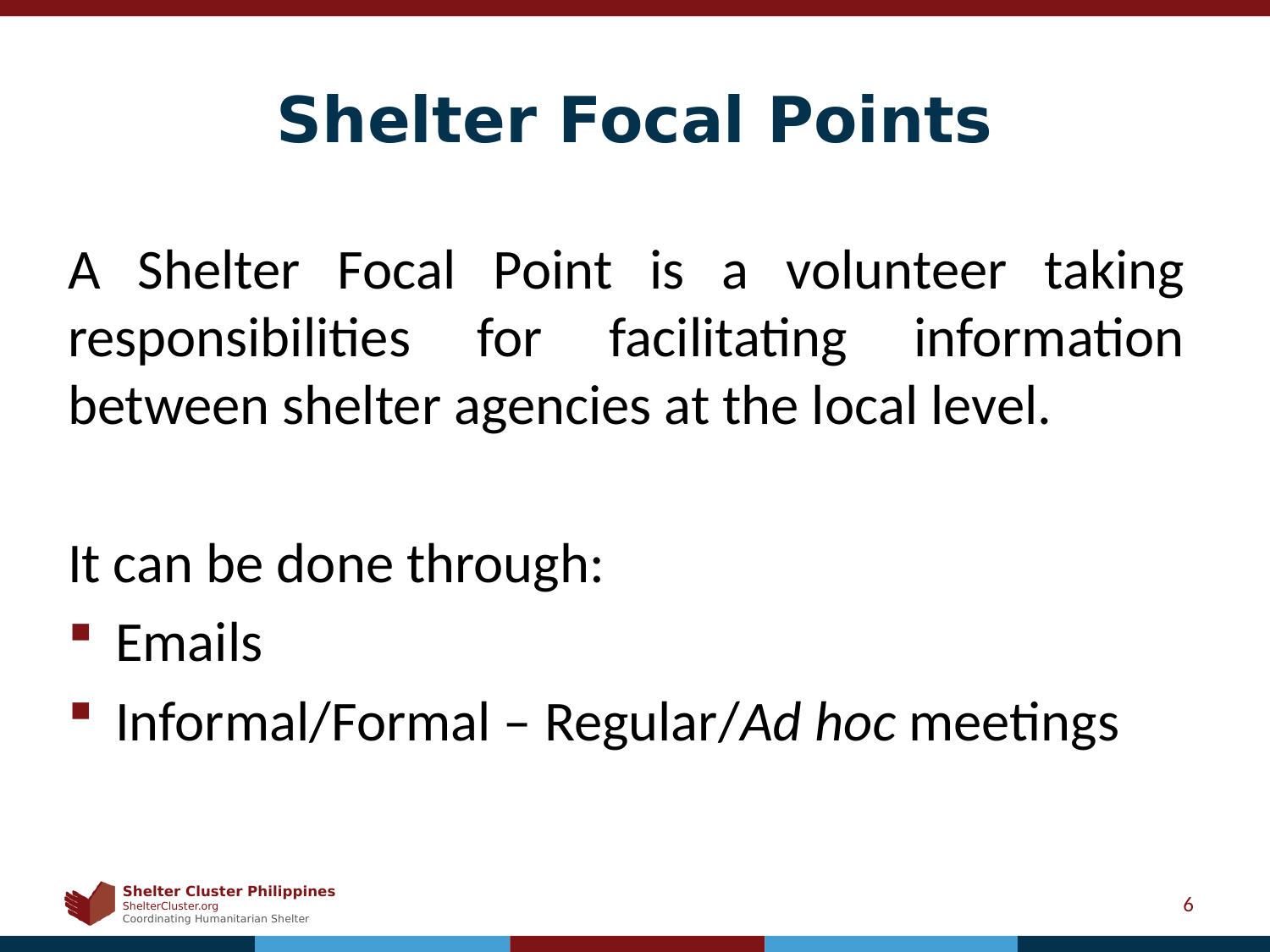

# Shelter Focal Points
A Shelter Focal Point is a volunteer taking responsibilities for facilitating information between shelter agencies at the local level.

It can be done through:
Emails
Informal/Formal – Regular/Ad hoc meetings

6